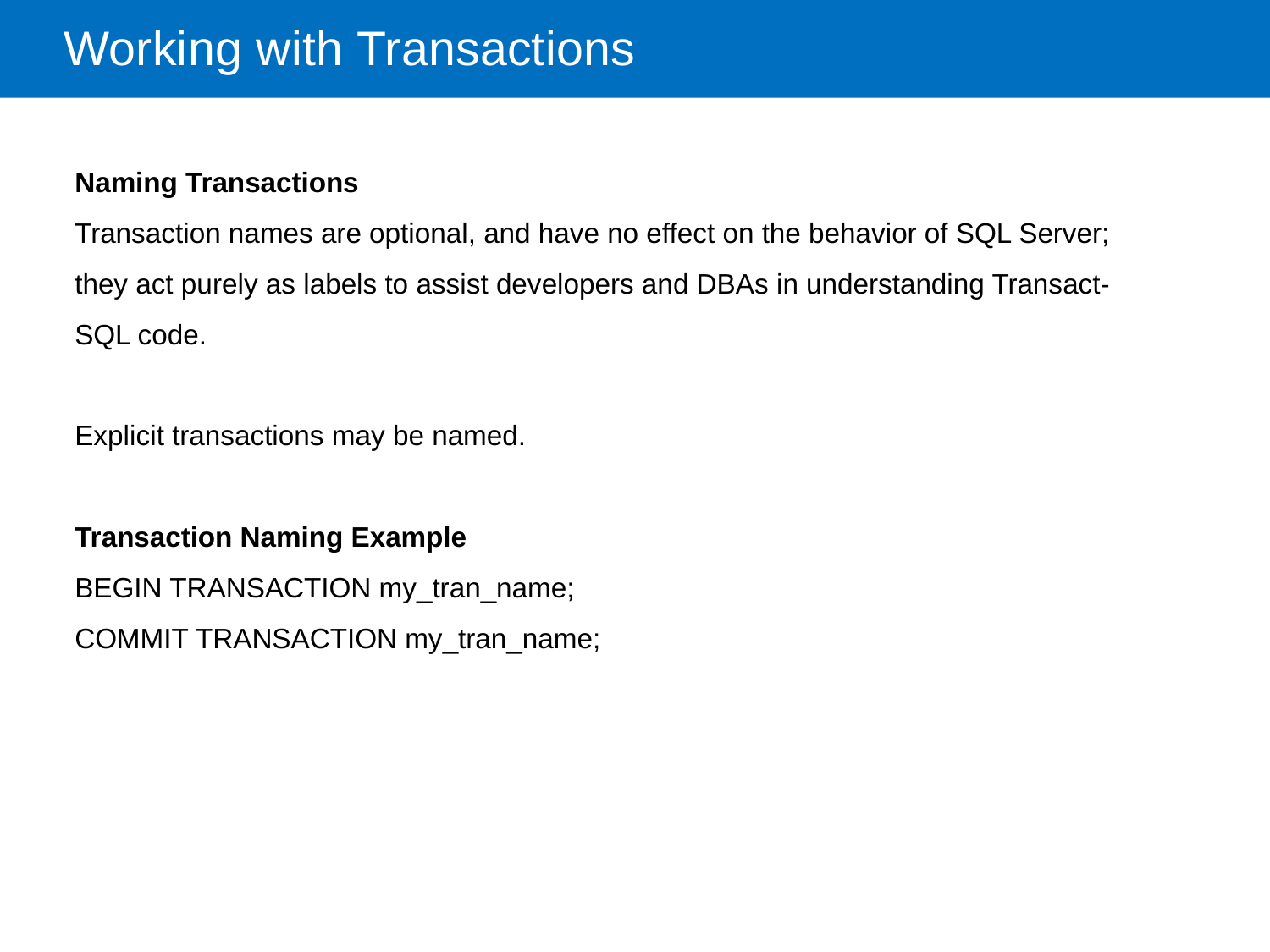

# Working with Transactions
Naming Transactions
Transaction names are optional, and have no effect on the behavior of SQL Server; they act purely as labels to assist developers and DBAs in understanding Transact-SQL code.

Explicit transactions may be named.

Transaction Naming Example
BEGIN TRANSACTION my_tran_name;
COMMIT TRANSACTION my_tran_name;